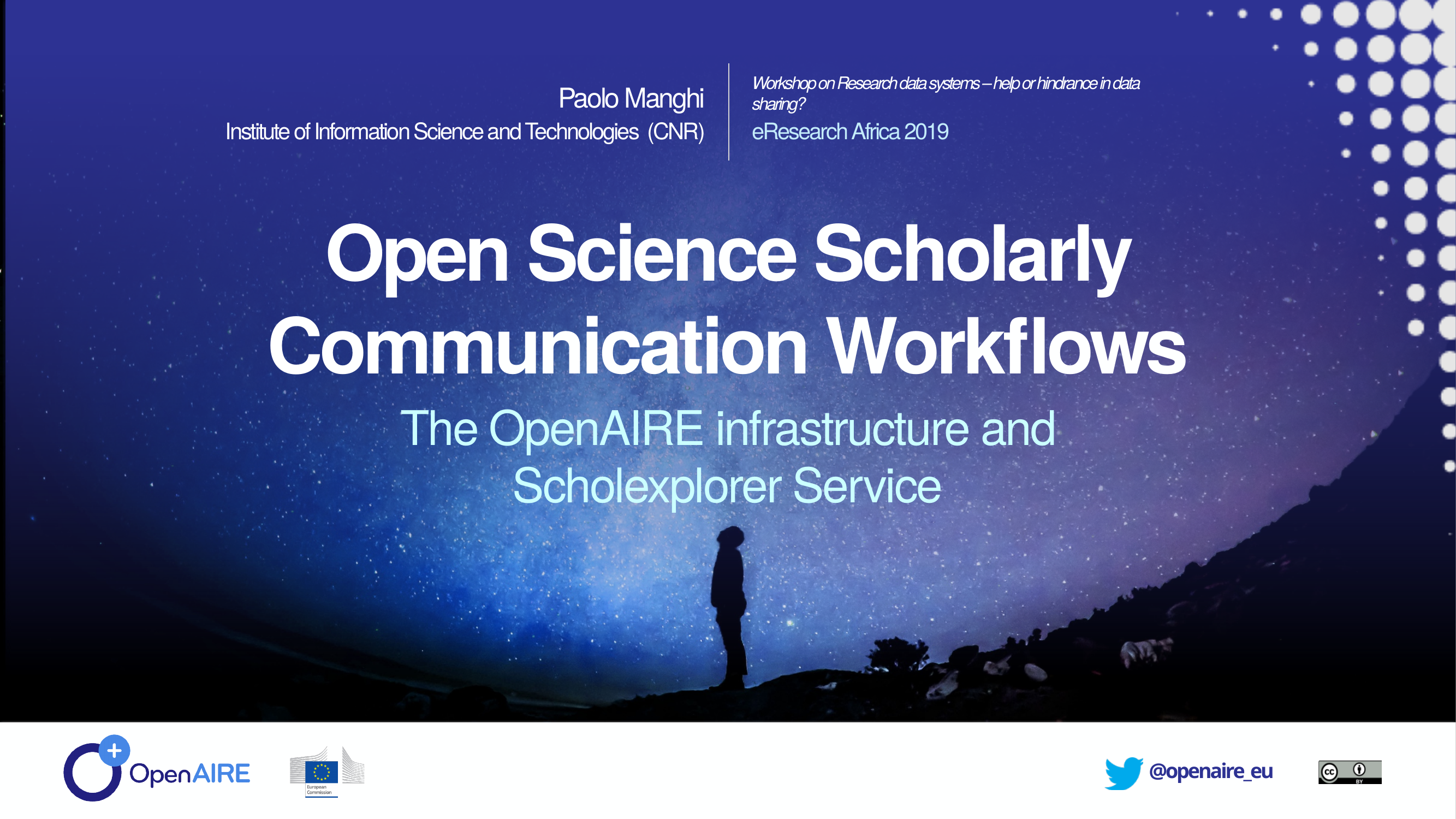

Paolo Manghi
Workshop on Research data systems – help or hindrance in data sharing?
Institute of Information Science and Technologies  (CNR)
eResearch Africa 2019
Open Science Scholarly Communication Workflows
The OpenAIRE infrastructure and Scholexplorer Service

OpenAIRE-Connect Review
23rd of April, 2018 - Brussels